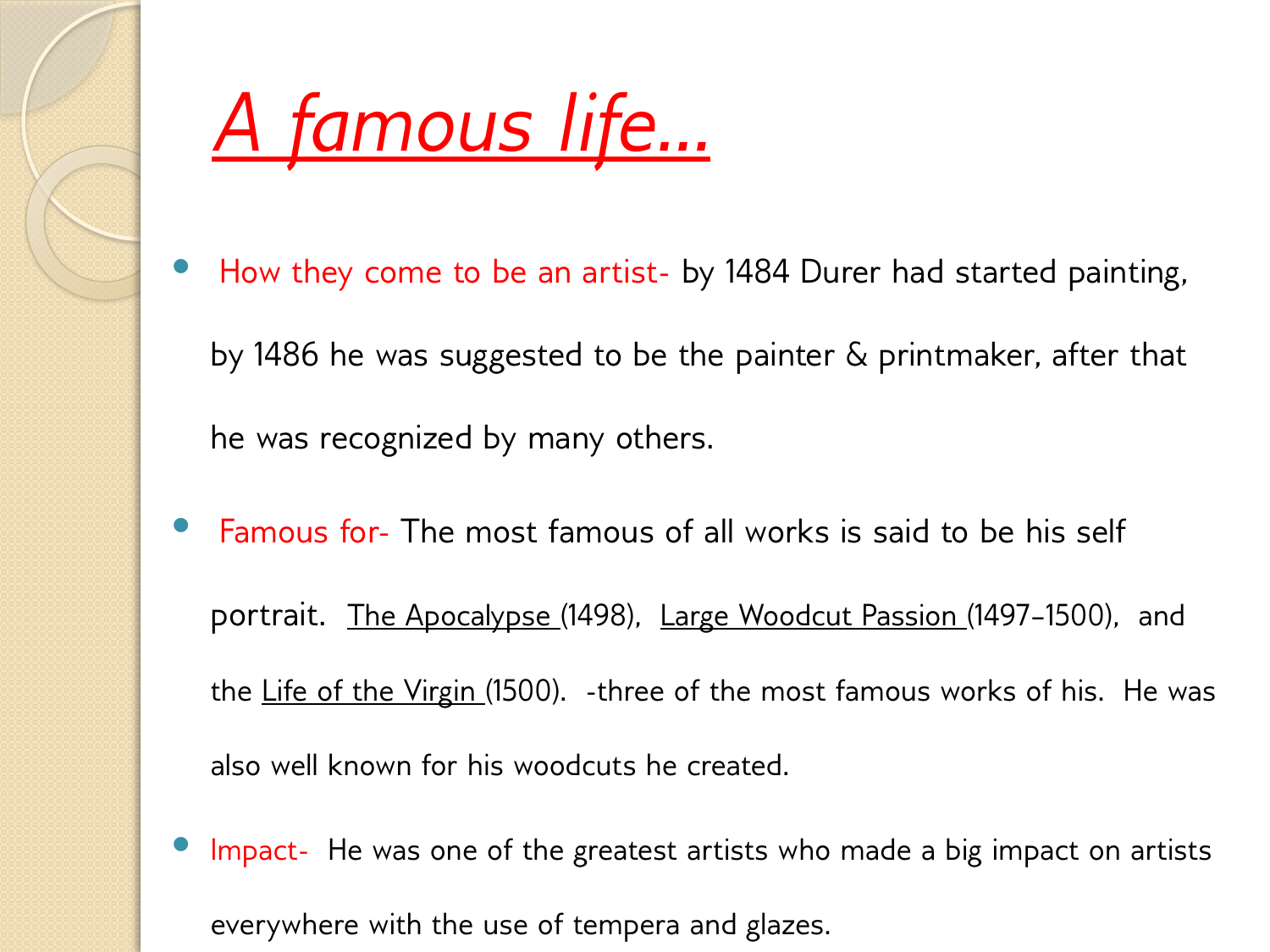

# A famous life…
 How they come to be an artist- by 1484 Durer had started painting,  by 1486 he was suggested to be the painter & printmaker, after that he was recognized by many others.
 Famous for- The most famous of all works is said to be his self portrait.  The Apocalypse (1498),  Large Woodcut Passion (1497–1500),  and the Life of the Virgin (1500).  -three of the most famous works of his.  He was also well known for his woodcuts he created.
Impact-  He was one of the greatest artists who made a big impact on artists everywhere with the use of tempera and glazes.